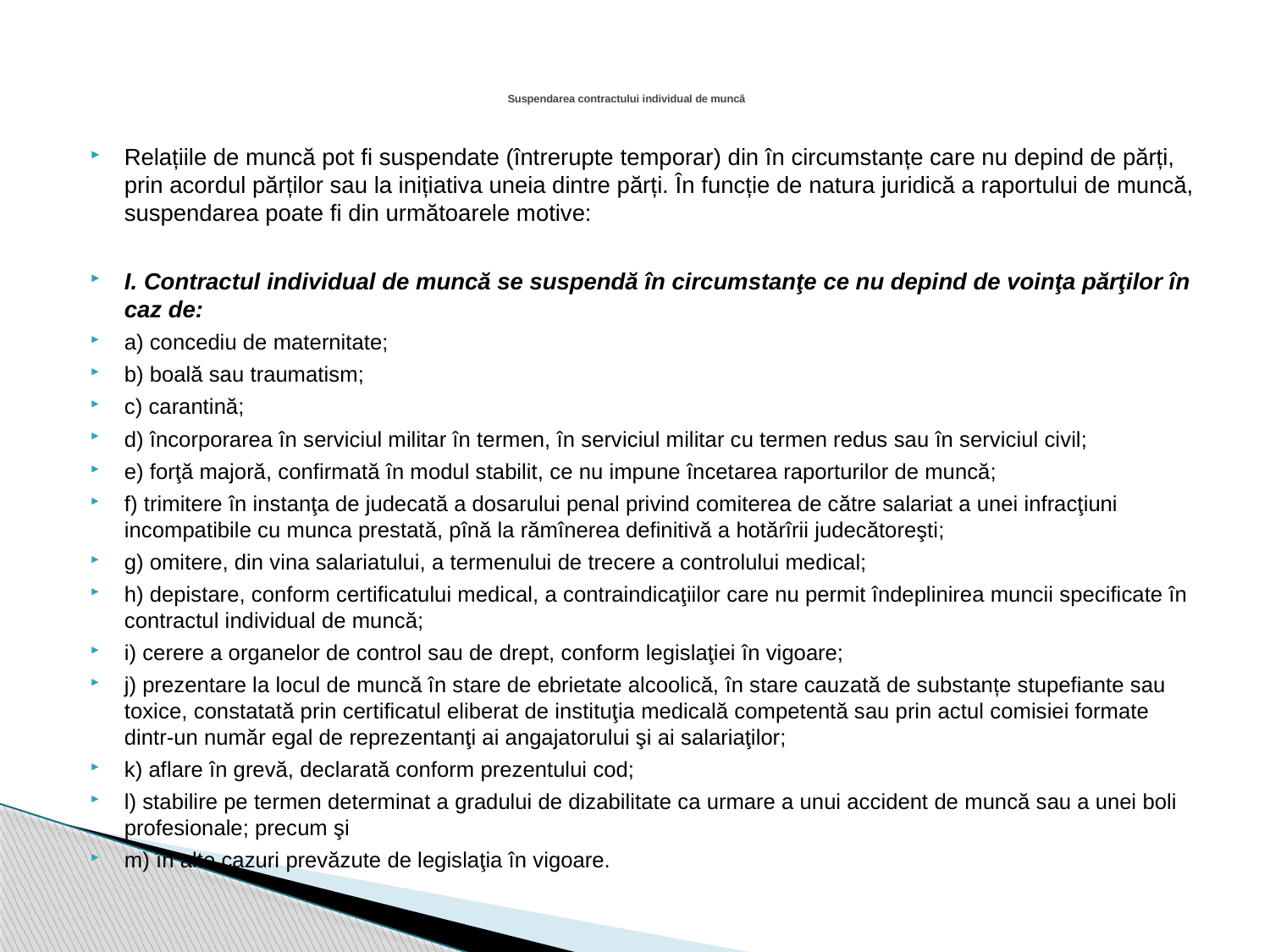

# Suspendarea contractului individual de muncă
Relațiile de muncă pot fi suspendate (întrerupte temporar) din în circumstanțe care nu depind de părți, prin acordul părților sau la inițiativa uneia dintre părți. În funcție de natura juridică a raportului de muncă, suspendarea poate fi din următoarele motive:

I. Contractul individual de muncă se suspendă în circumstanţe ce nu depind de voinţa părţilor în caz de:
a) concediu de maternitate;
b) boală sau traumatism;
c) carantină;
d) încorporarea în serviciul militar în termen, în serviciul militar cu termen redus sau în serviciul civil;
e) forţă majoră, confirmată în modul stabilit, ce nu impune încetarea raporturilor de muncă;
f) trimitere în instanţa de judecată a dosarului penal privind comiterea de către salariat a unei infracţiuni incompatibile cu munca prestată, pînă la rămînerea definitivă a hotărîrii judecătoreşti;
g) omiterе, din vina salariatului, a termenului de trecere a controlului medical;
h) depistare, conform certificatului medical, a contraindicaţiilor care nu permit îndeplinirea muncii specificate în contractul individual de muncă;
i) cerere a organelor de control sau de drept, conform legislaţiei în vigoare;
j) prezentare la locul de muncă în stare de ebrietate alcoolică, în stare cauzată de substanțe stupefiante sau toxice, constatată prin certificatul eliberat de instituţia medicală competentă sau prin actul comisiei formate dintr-un număr egal de reprezentanţi ai angajatorului şi ai salariaţilor;
k) aflare în grevă, declаrată conform prezentului cod;
l) stabilire pe termen determinat a gradului de dizabilitate ca urmare a unui accident de muncă sau a unei boli profesionale; precum şi
m) în alte cazuri prevăzute de legislaţia în vigoare.